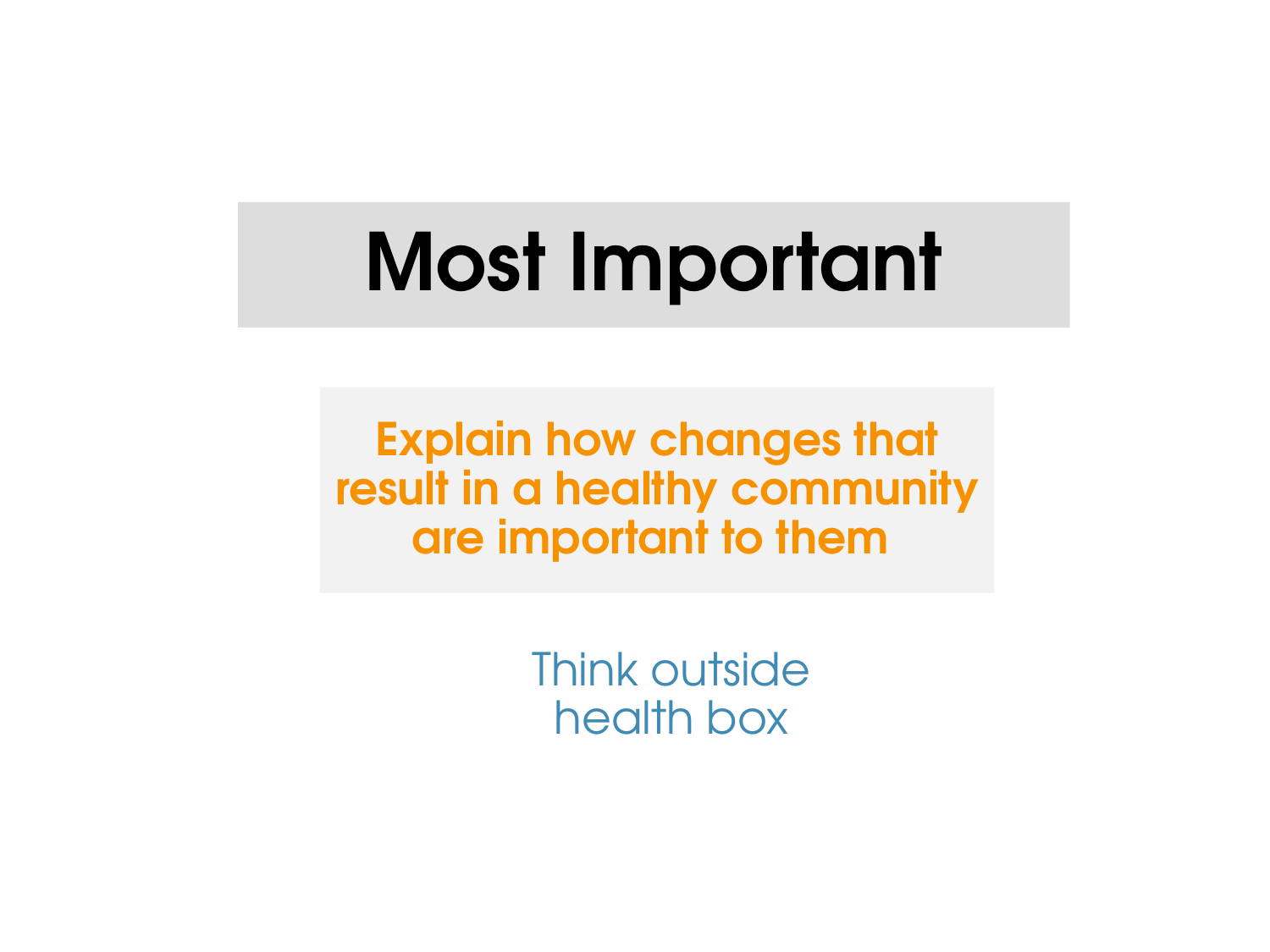

Most Important
Explain how changes that result in a healthy community are important to them
Think outside health box